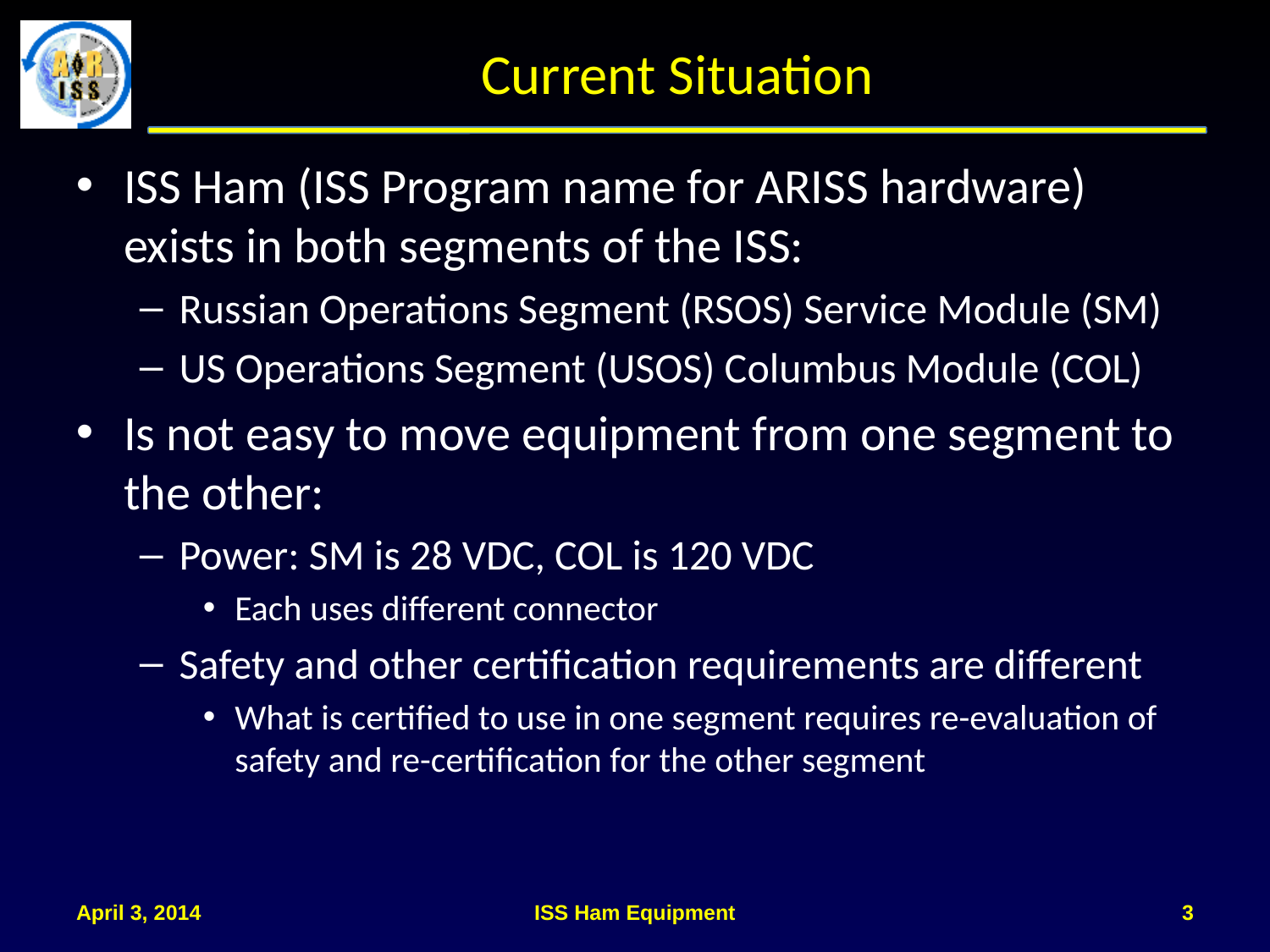

# Current Situation
ISS Ham (ISS Program name for ARISS hardware) exists in both segments of the ISS:
Russian Operations Segment (RSOS) Service Module (SM)
US Operations Segment (USOS) Columbus Module (COL)
Is not easy to move equipment from one segment to the other:
Power: SM is 28 VDC, COL is 120 VDC
Each uses different connector
Safety and other certification requirements are different
What is certified to use in one segment requires re-evaluation of safety and re-certification for the other segment
April 3, 2014
ISS Ham Equipment
3